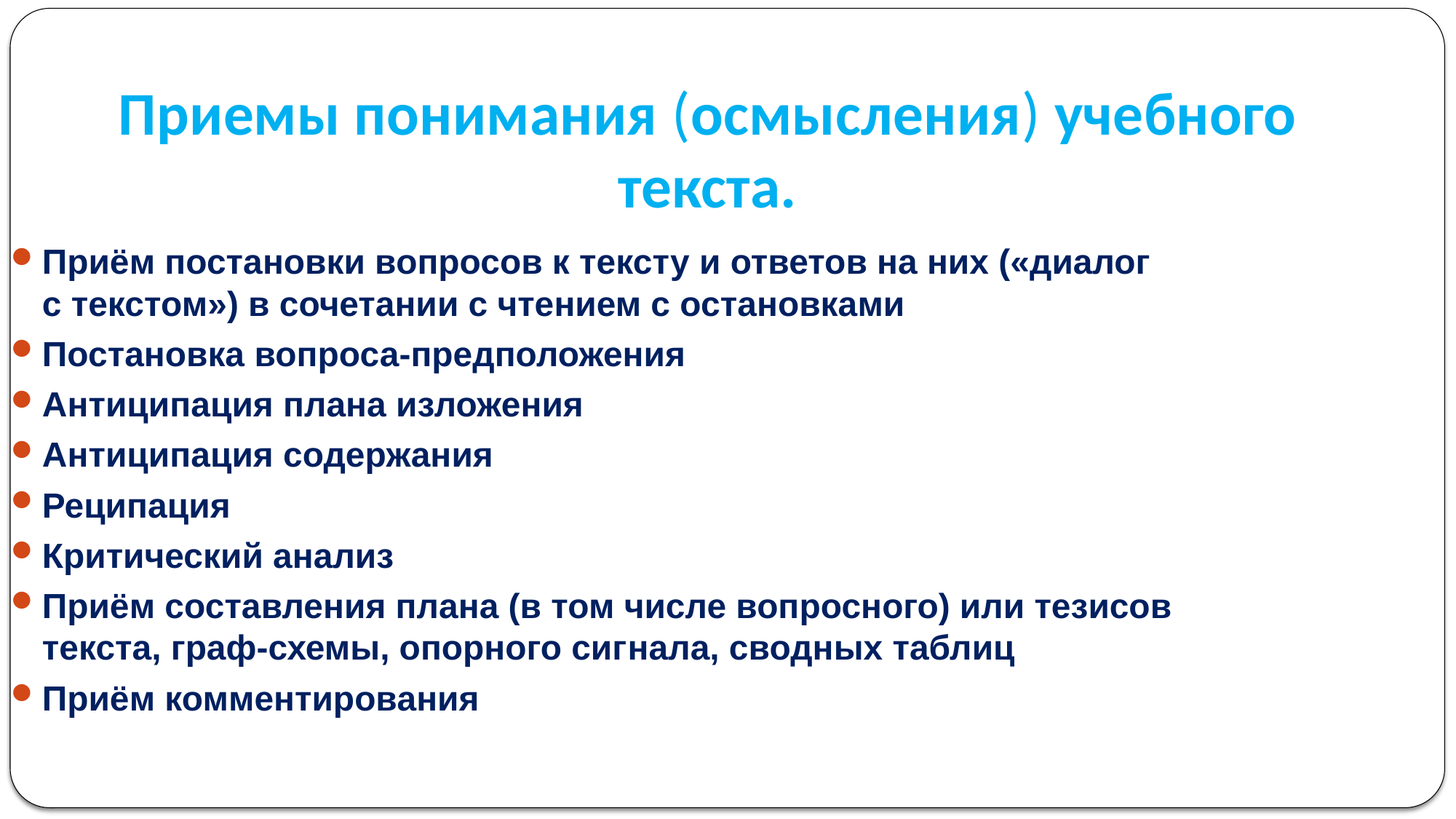

# Приемы понимания (осмысления) учебного текста.
Приём постановки вопросов к тексту и ответов на них («диалог с текстом») в сочетании с чтением с остановками
Постановка вопроса-предположения
Антиципация плана изложения
Антиципация содержания
Реципация
Критический анализ
Приём составления плана (в том числе вопросного) или тезисов текста, граф-схемы, опорного сиг­нала, сводных таблиц
Приём комментирования